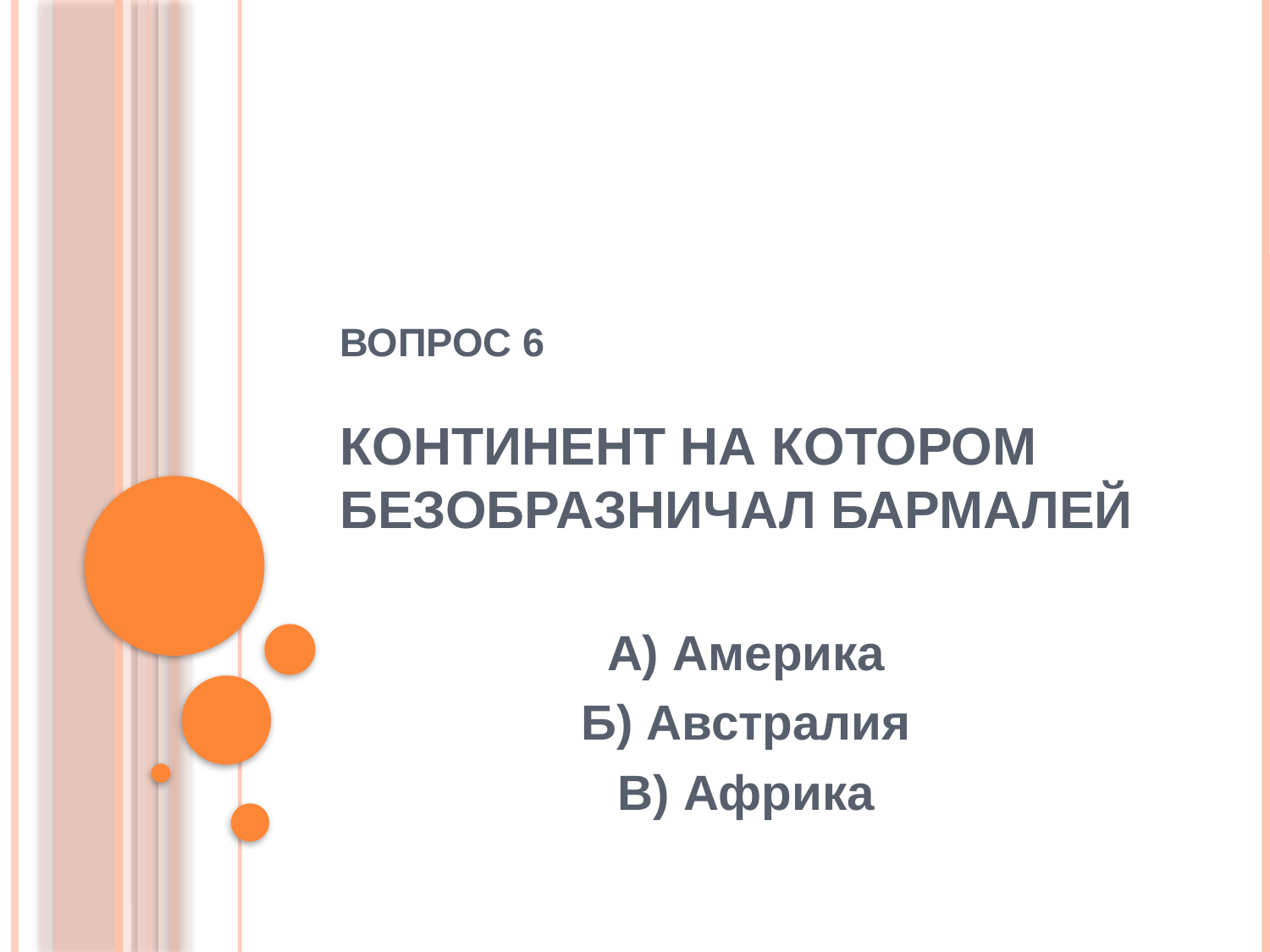

# Вопрос 6 Континент на котором безобразничал Бармалей
А) Америка
Б) Австралия
В) Африка